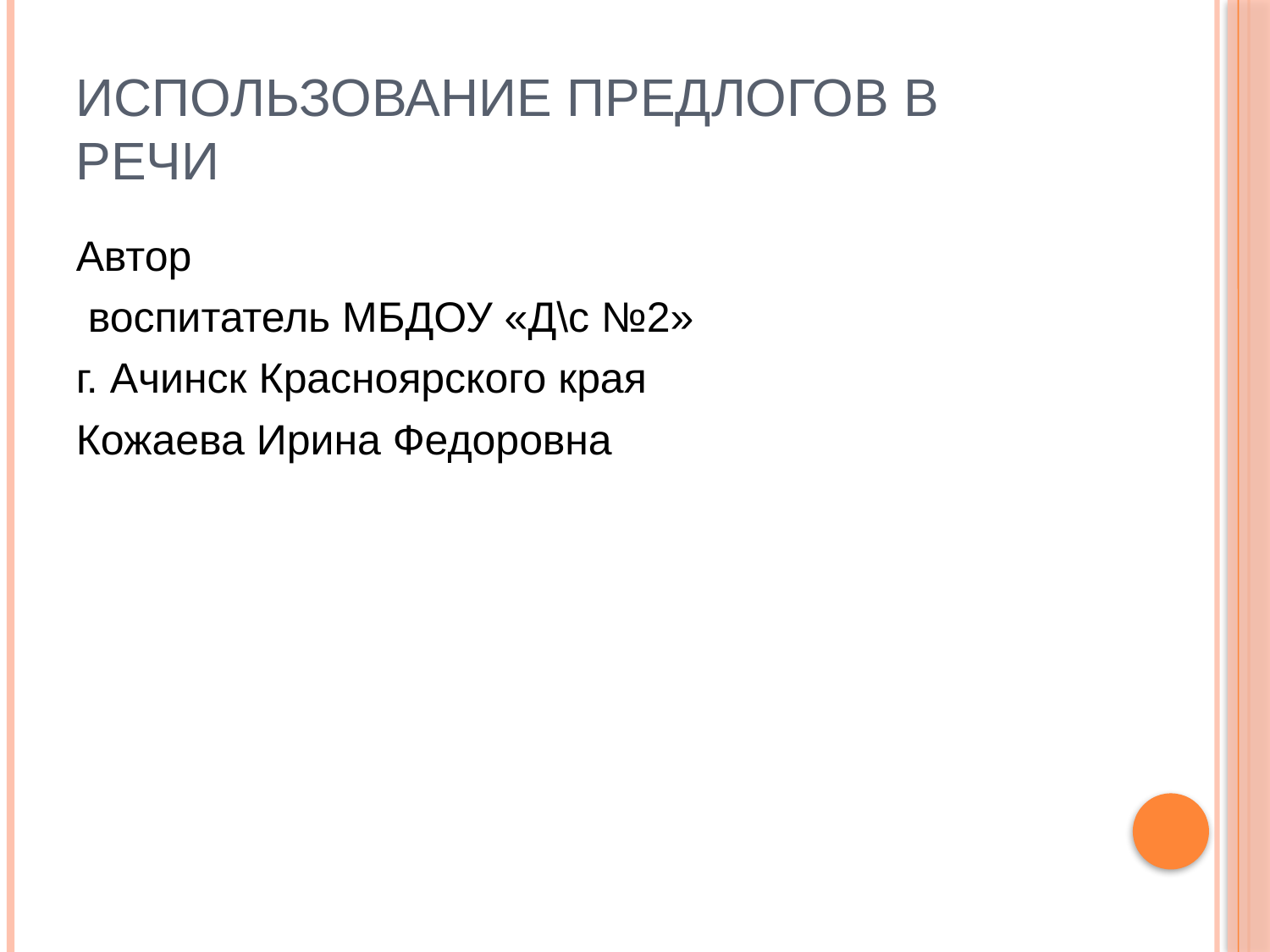

# Использование предлогов в речи
Автор
 воспитатель МБДОУ «Д\с №2»
г. Ачинск Красноярского края
Кожаева Ирина Федоровна